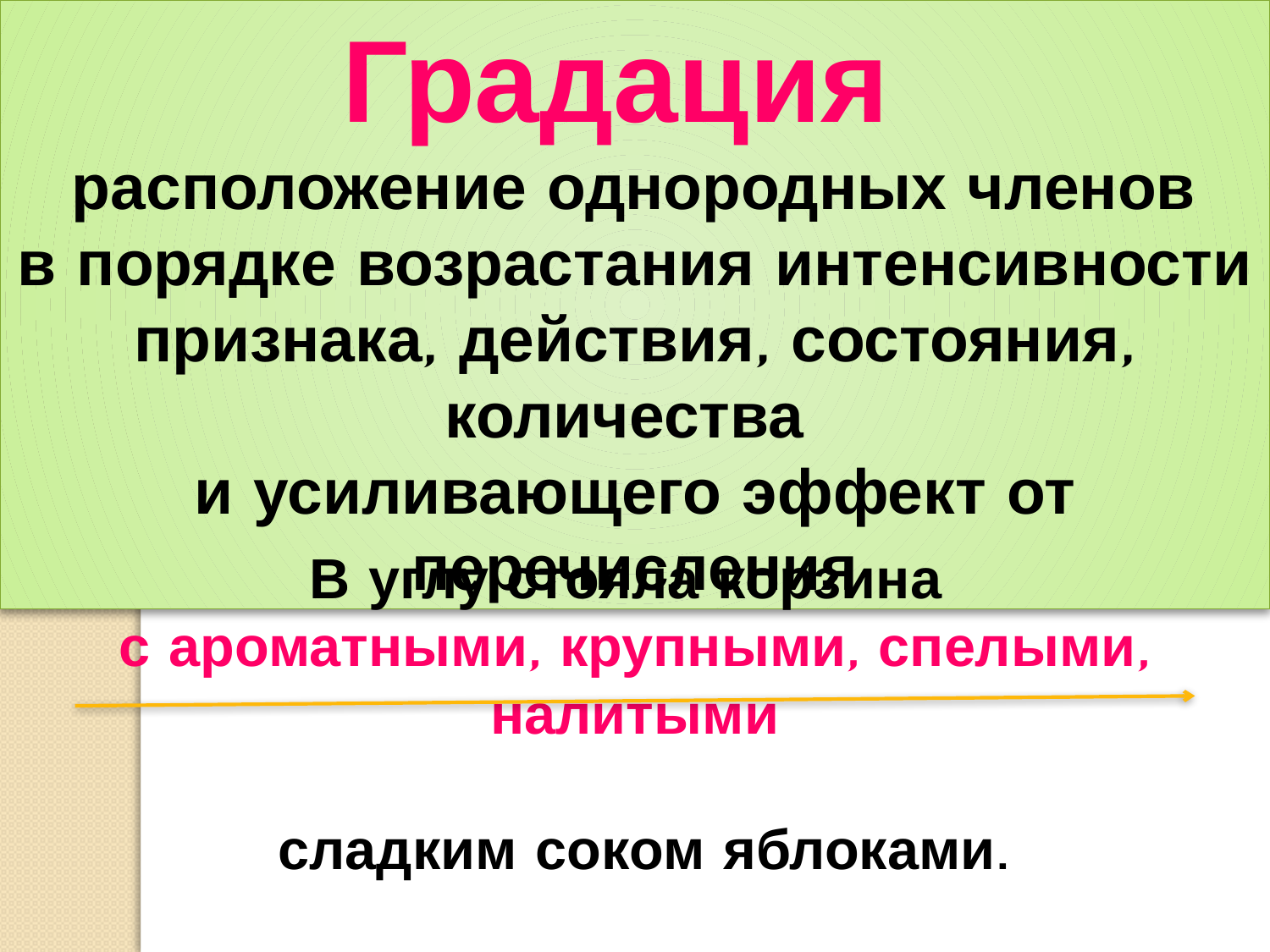

Градация
 расположение однородных членов
в порядке возрастания интенсивности признака, действия, состояния, количества
и усиливающего эффект от перечисления
В углу стояла корзина
с ароматными, крупными, спелыми, налитыми

 сладким соком яблоками.